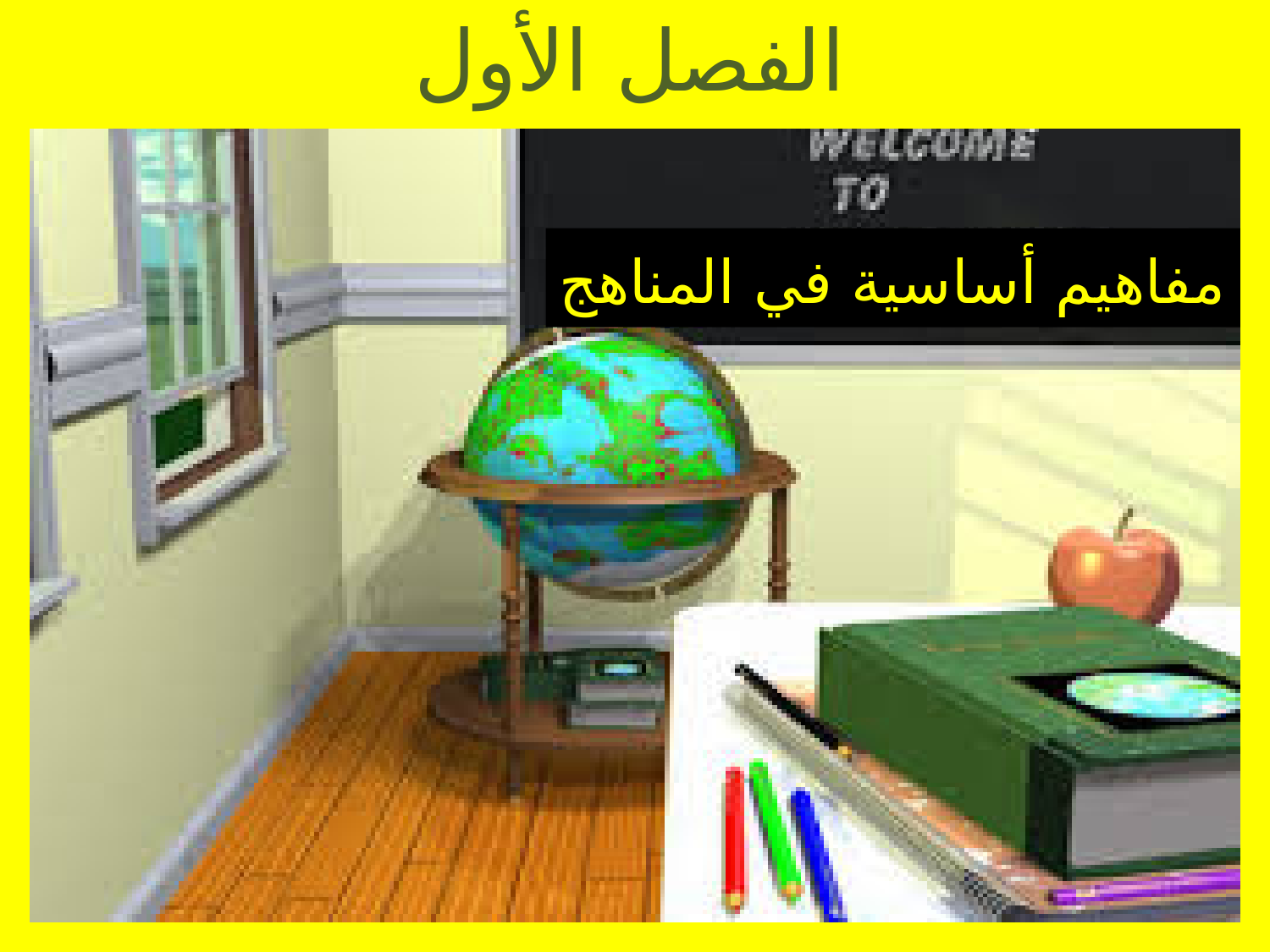

الفصل الأول
#

مفاهيم أساسية في المناهج